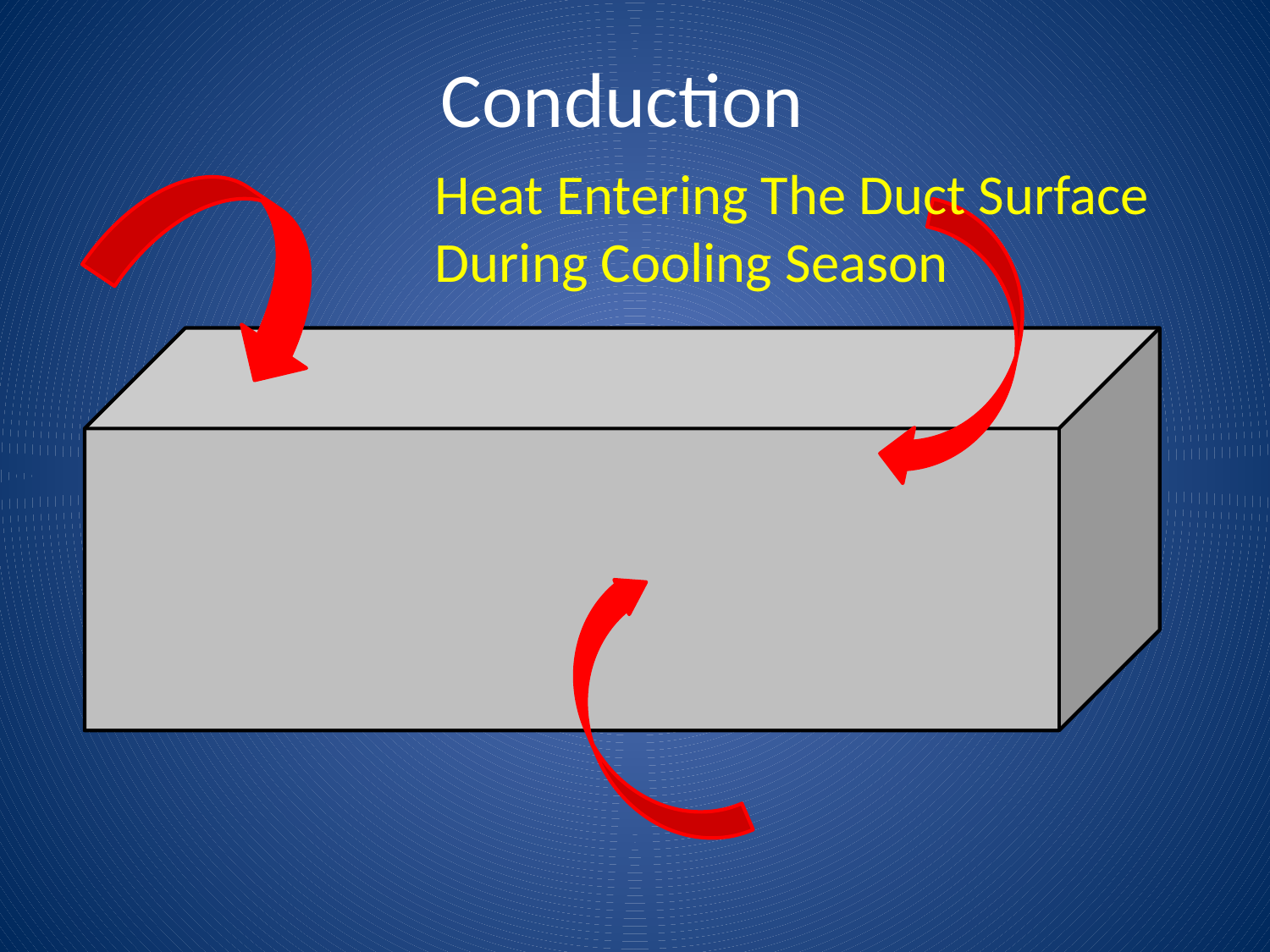

# Conduction

Heat Entering The Duct Surface
During Cooling Season